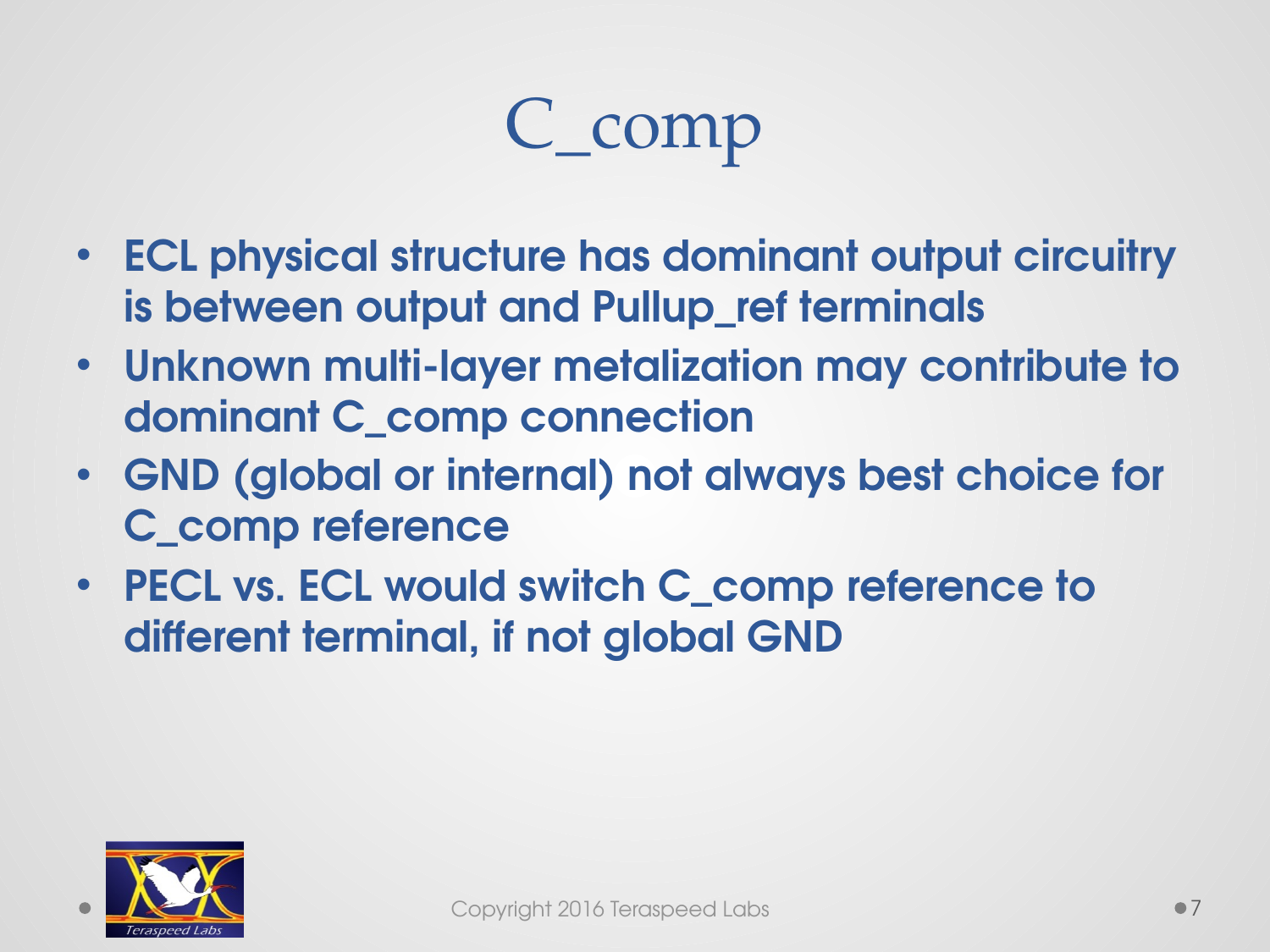

# C_comp
ECL physical structure has dominant output circuitry is between output and Pullup_ref terminals
Unknown multi-layer metalization may contribute to dominant C_comp connection
GND (global or internal) not always best choice for C_comp reference
PECL vs. ECL would switch C_comp reference to different terminal, if not global GND

7
Copyright 2016 Teraspeed Labs